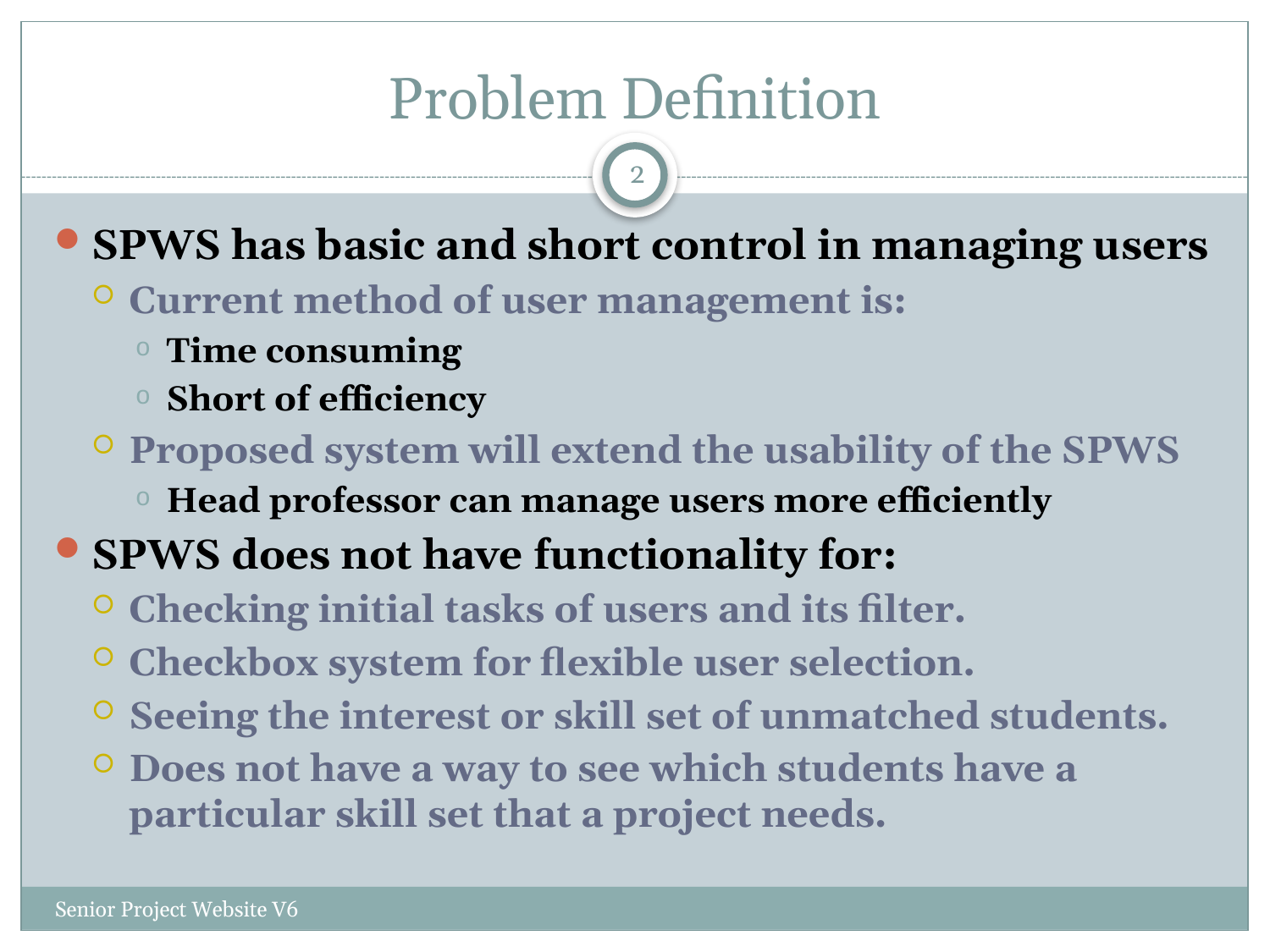

# Problem Definition
2
SPWS has basic and short control in managing users
Current method of user management is:
Time consuming
Short of efficiency
Proposed system will extend the usability of the SPWS
Head professor can manage users more efficiently
SPWS does not have functionality for:
Checking initial tasks of users and its filter.
Checkbox system for flexible user selection.
Seeing the interest or skill set of unmatched students.
Does not have a way to see which students have a particular skill set that a project needs.

Senior Project Website V6